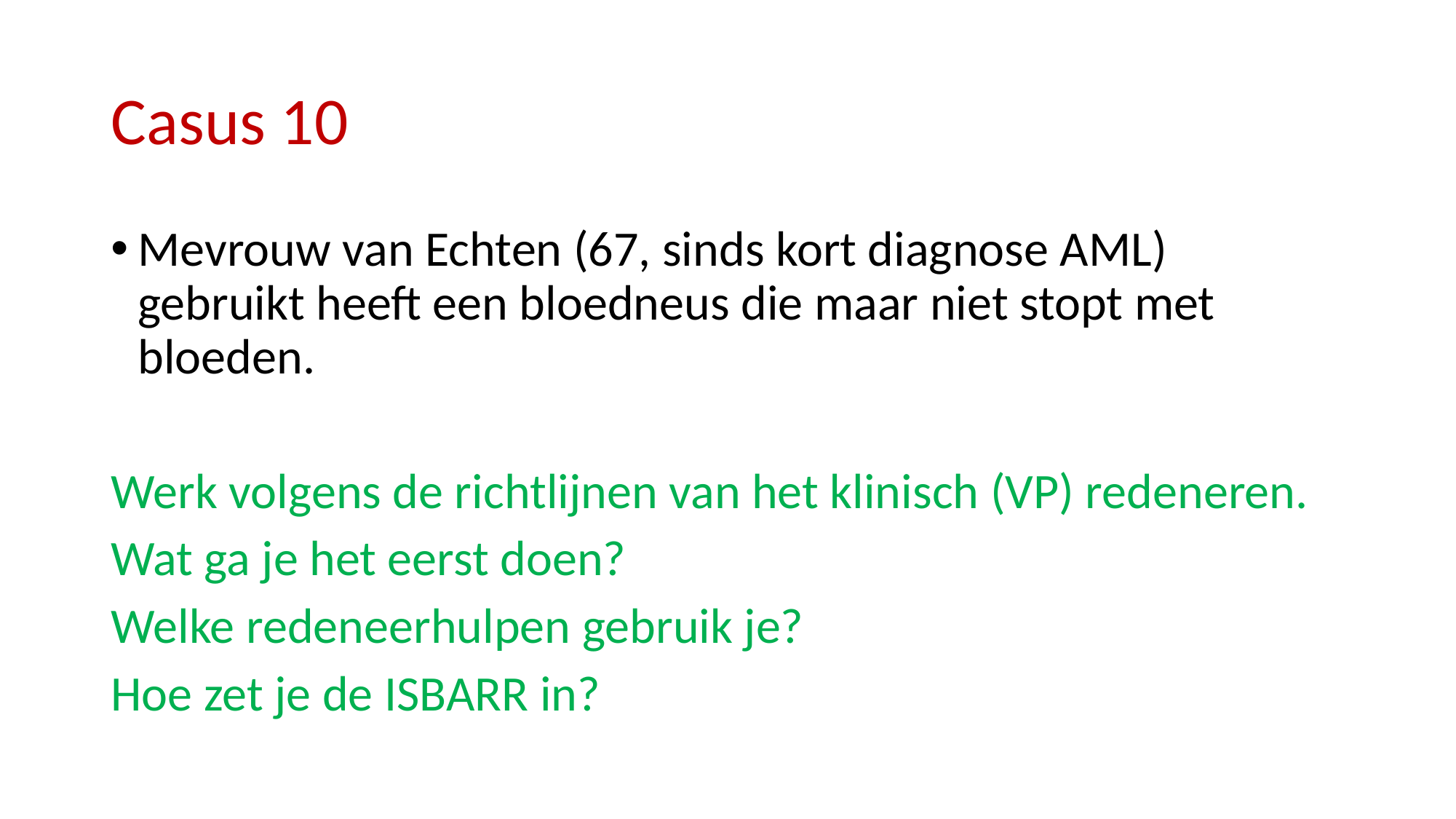

# Casus 10
Mevrouw van Echten (67, sinds kort diagnose AML) gebruikt heeft een bloedneus die maar niet stopt met bloeden.

Werk volgens de richtlijnen van het klinisch (VP) redeneren.
Wat ga je het eerst doen?
Welke redeneerhulpen gebruik je?
Hoe zet je de ISBARR in?